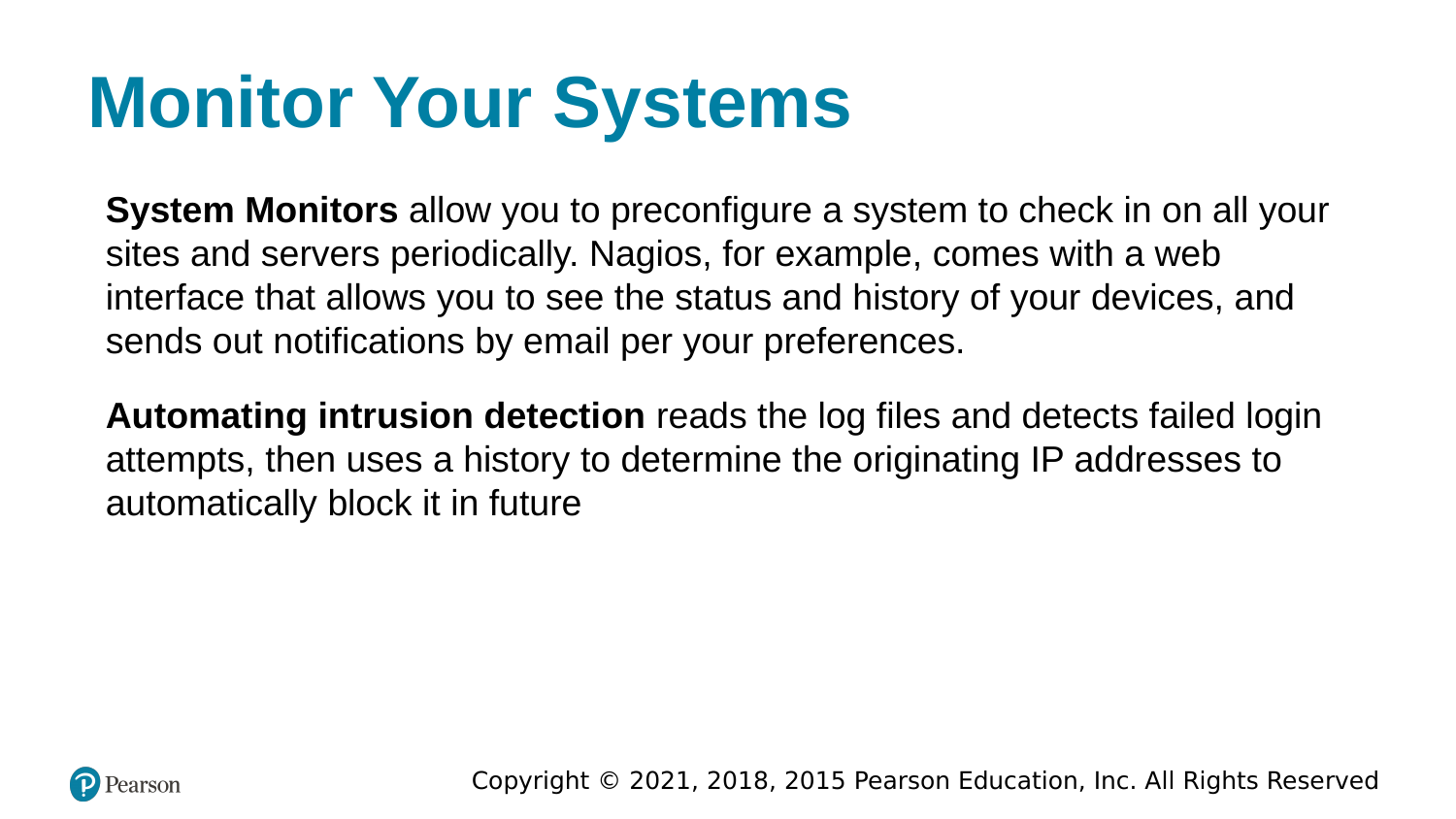

# Monitor Your Systems
System Monitors allow you to preconfigure a system to check in on all your sites and servers periodically. Nagios, for example, comes with a web interface that allows you to see the status and history of your devices, and sends out notifications by email per your preferences.
Automating intrusion detection reads the log files and detects failed login attempts, then uses a history to determine the originating IP addresses to automatically block it in future